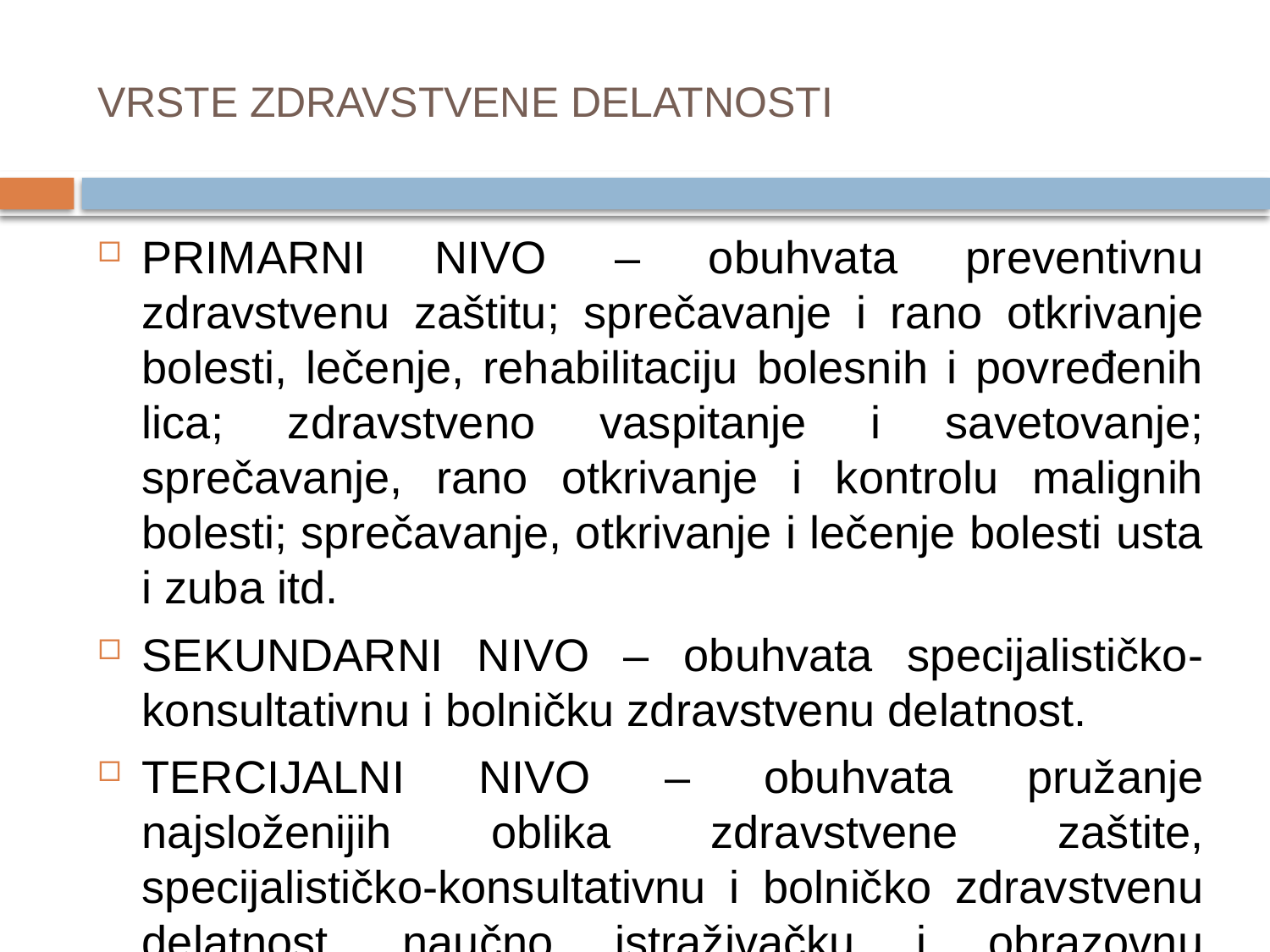

# VRSTE ZDRAVSTVENE DELATNOSTI
PRIMARNI NIVO – obuhvata preventivnu zdravstvenu zaštitu; sprečavanje i rano otkrivanje bolesti, lečenje, rehabilitaciju bolesnih i povređenih lica; zdravstveno vaspitanje i savetovanje; sprečavanje, rano otkrivanje i kontrolu malignih bolesti; sprečavanje, otkrivanje i lečenje bolesti usta i zuba itd.
SEKUNDARNI NIVO – obuhvata specijalističko-konsultativnu i bolničku zdravstvenu delatnost.
TERCIJALNI NIVO – obuhvata pružanje najsloženijih oblika zdravstvene zaštite, specijalističko-konsultativnu i bolničko zdravstvenu delatnost, naučno istraživačku i obrazovnu delatnost.